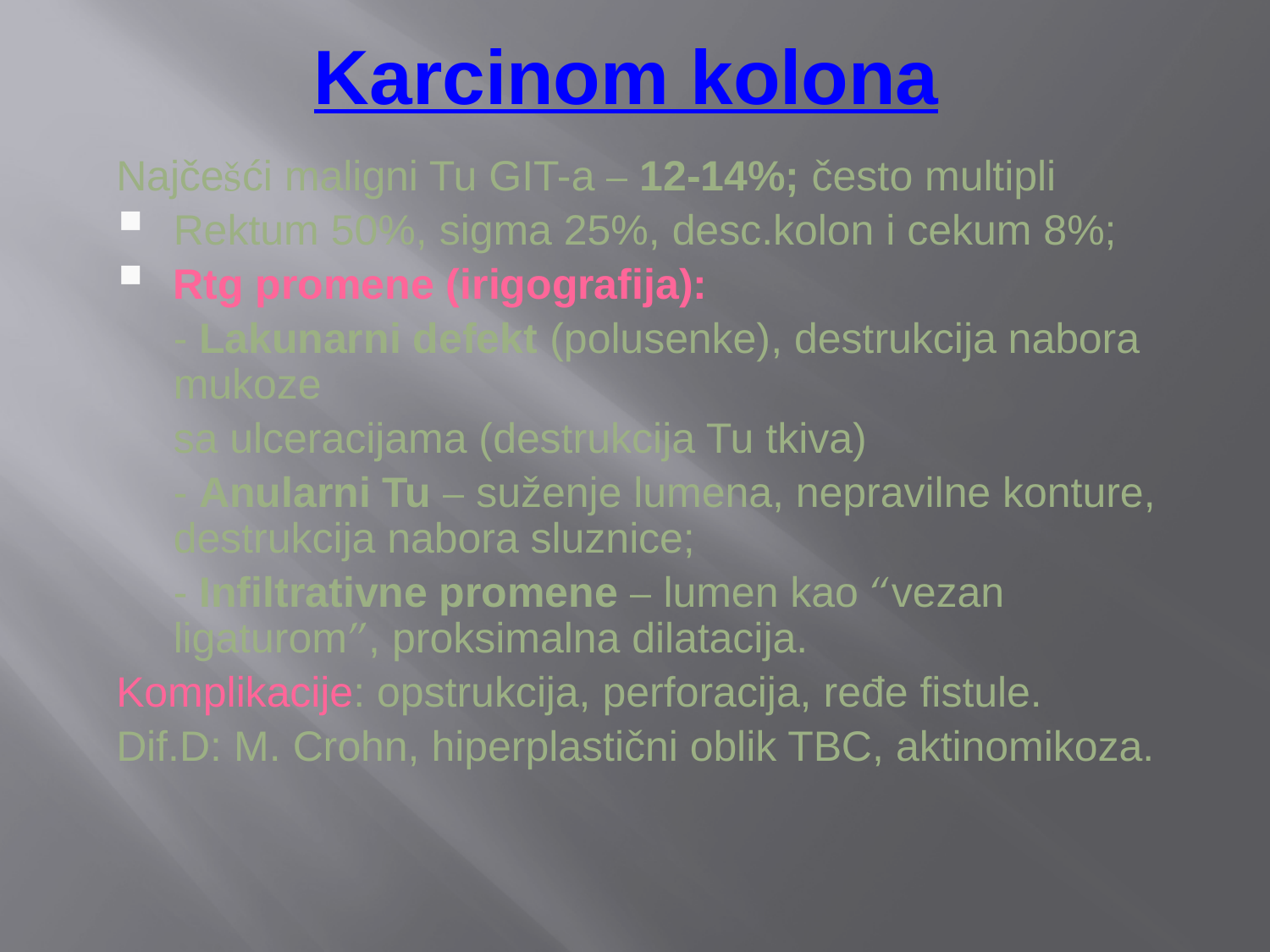

# Karcinom kolona
Najčešći maligni Tu GIT-a – 12-14%; često multipli
Rektum 50%, sigma 25%, desc.kolon i cekum 8%;
Rtg promene (irigografija):
	- Lakunarni defekt (polusenke), destrukcija nabora mukoze
	sa ulceracijama (destrukcija Tu tkiva)
	- Anularni Tu – suženje lumena, nepravilne konture, destrukcija nabora sluznice;
	- Infiltrativne promene – lumen kao “vezan ligaturom”, proksimalna dilatacija.
Komplikacije: opstrukcija, perforacija, ređe fistule.
Dif.D: M. Crohn, hiperplastični oblik TBC, aktinomikoza.